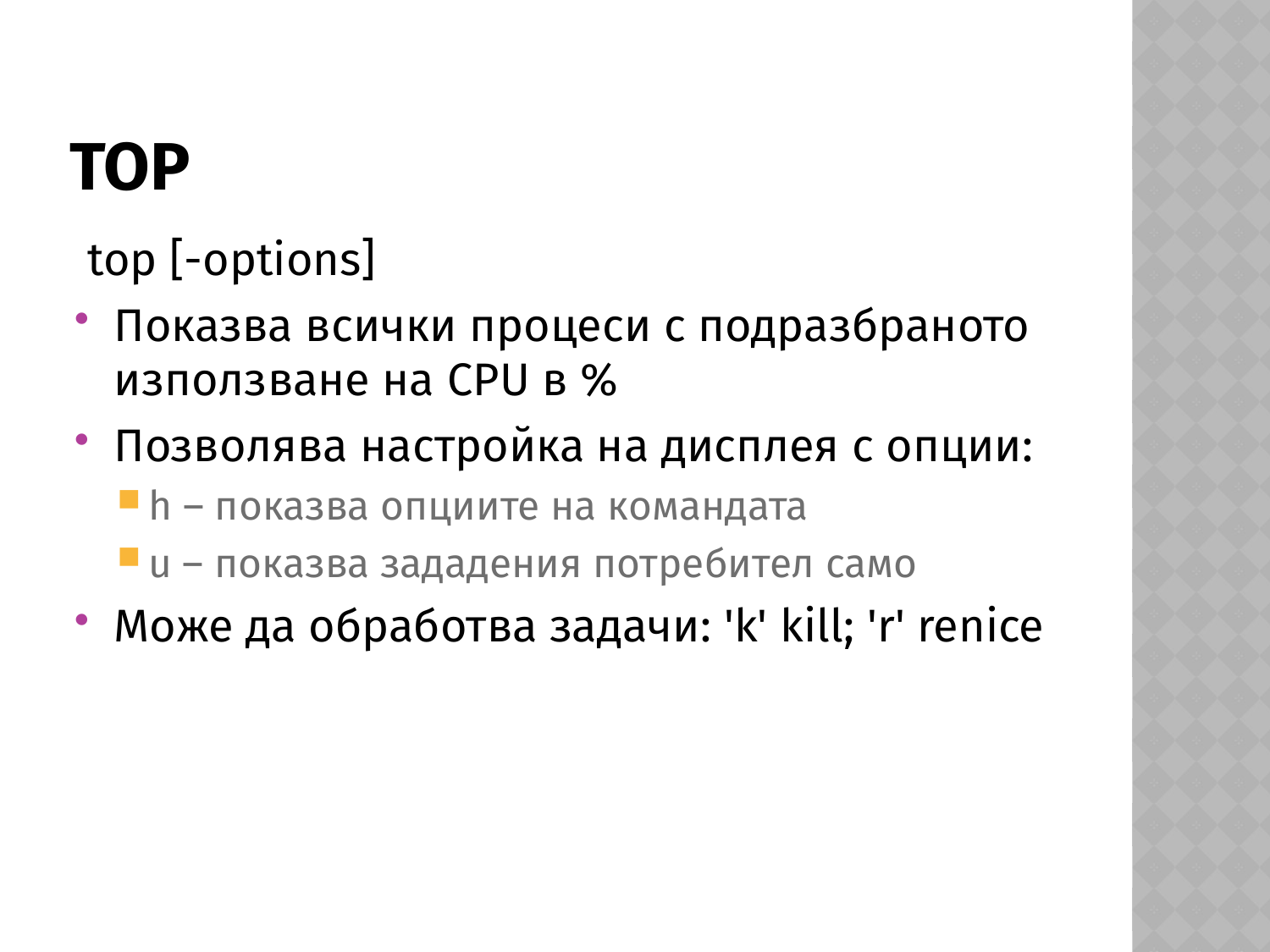

# Top
top [-options]
Показва всички процеси с подразбраното използване на CPU в %
Позволява настройка на дисплея с опции:
h – показва опциите на командата
u – показва зададения потребител само
Може да обработва задачи: 'k' kill; 'r' renice